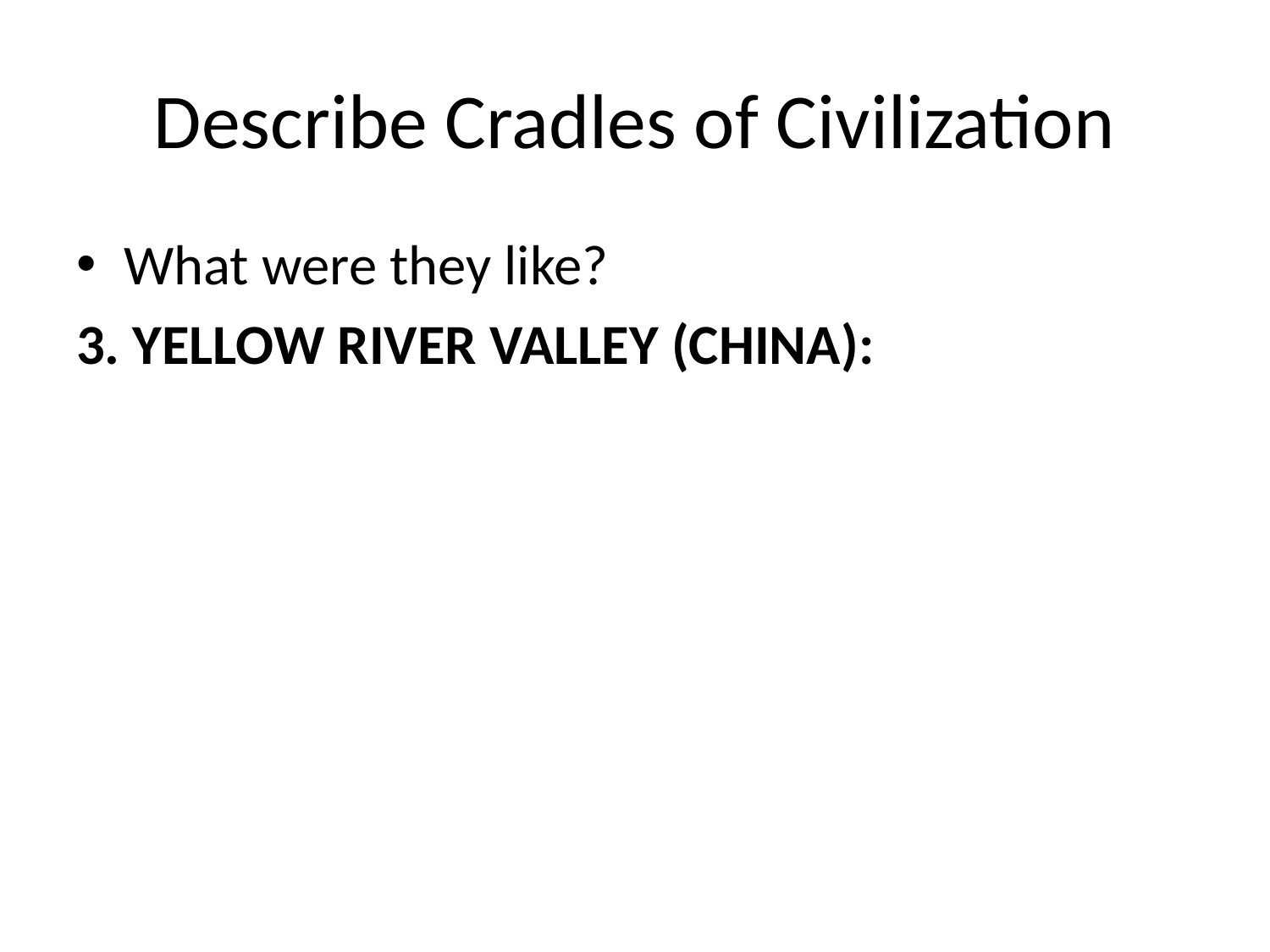

# Describe Cradles of Civilization
What were they like?
3. YELLOW RIVER VALLEY (CHINA):